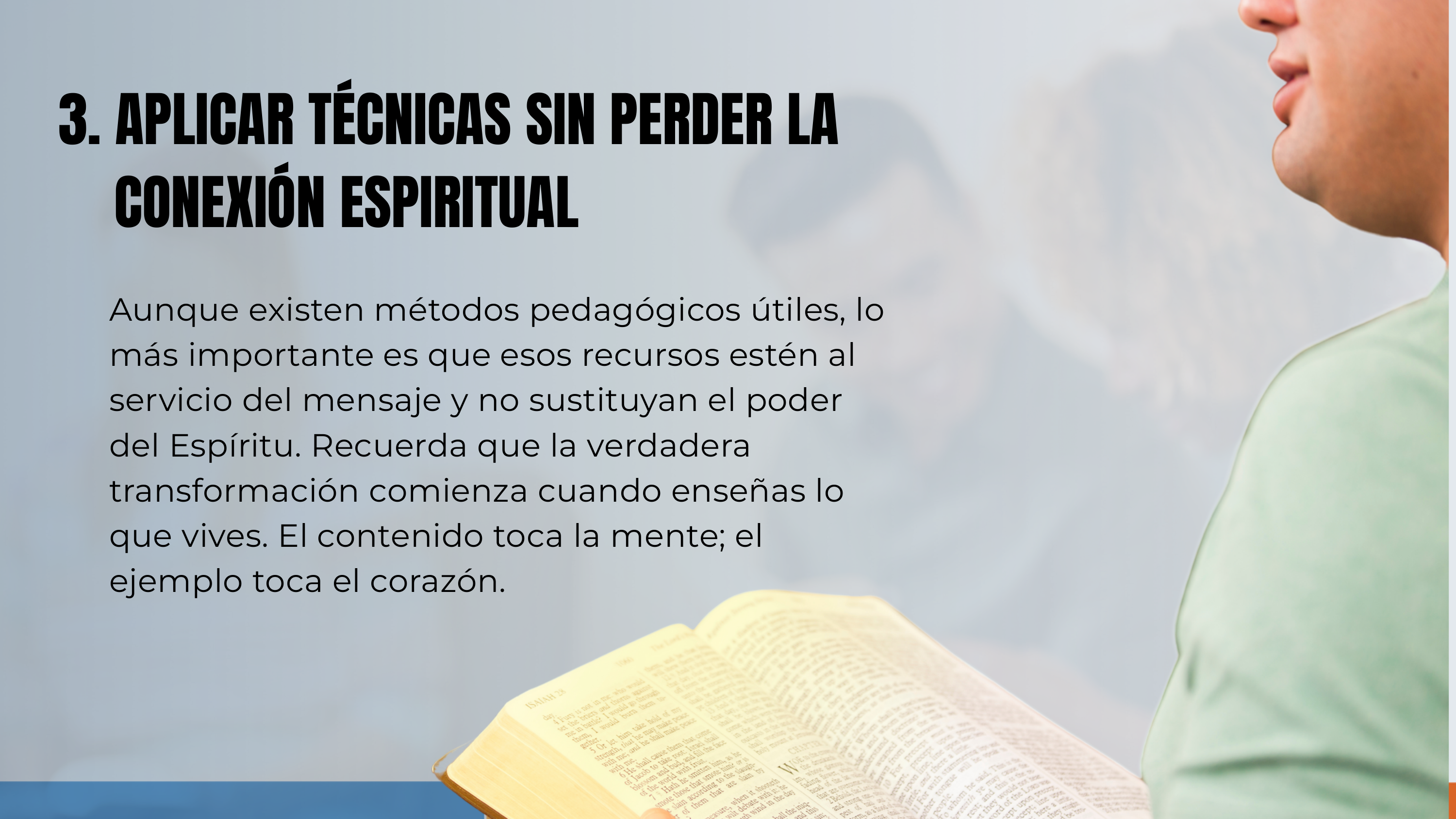

3. APLICAR TÉCNICAS SIN PERDER LA
    CONEXIÓN ESPIRITUAL
Aunque existen métodos pedagógicos útiles, lo más importante es que esos recursos estén al servicio del mensaje y no sustituyan el poder del Espíritu. Recuerda que la verdadera transformación comienza cuando enseñas lo
que vives. El contenido toca la mente; el ejemplo toca el corazón.